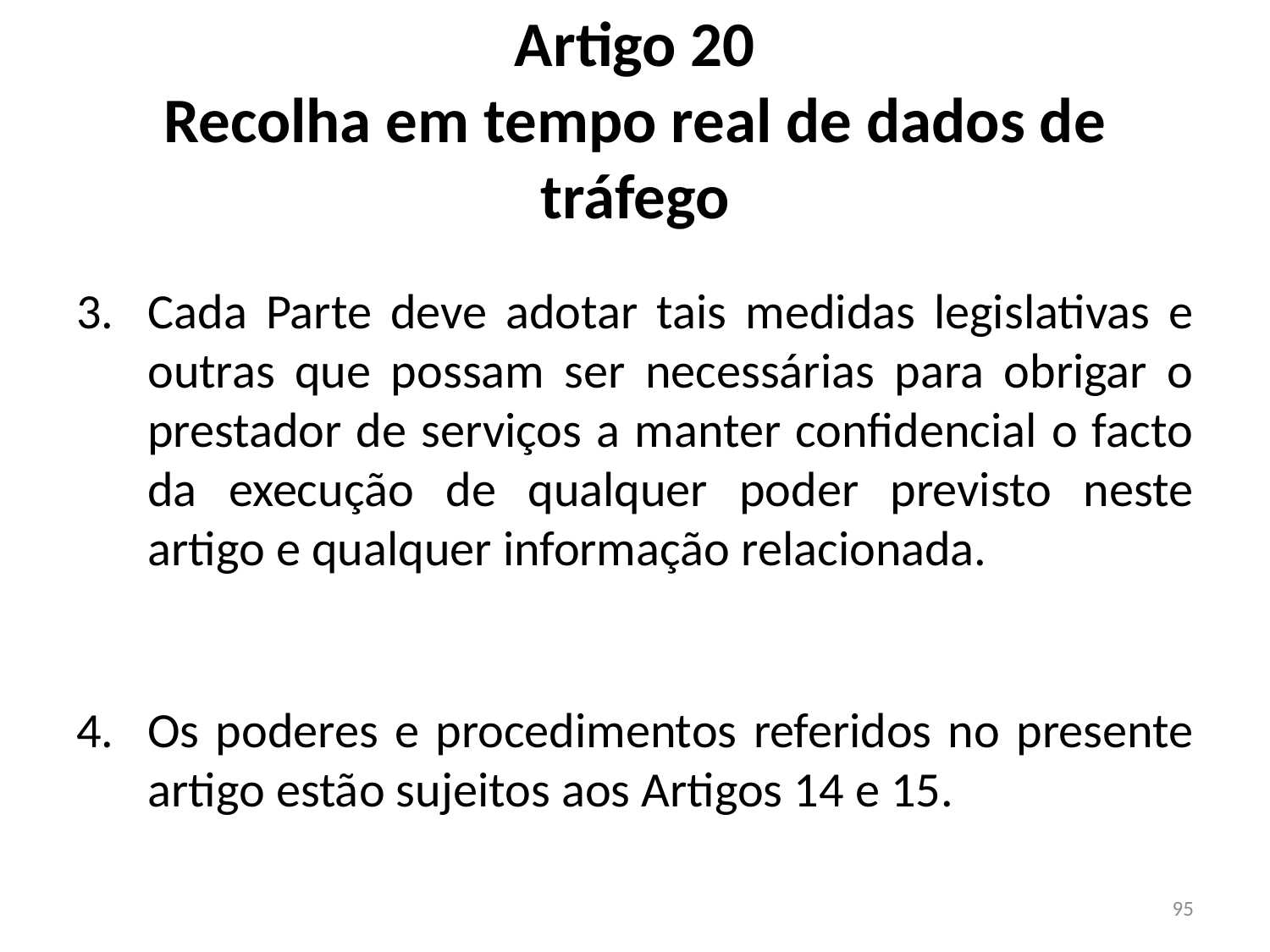

# Artigo 20 Recolha em tempo real de dados de tráfego
Cada Parte deve adotar tais medidas legislativas e outras que possam ser necessárias para obrigar o prestador de serviços a manter confidencial o facto da execução de qualquer poder previsto neste artigo e qualquer informação relacionada.

Os poderes e procedimentos referidos no presente artigo estão sujeitos aos Artigos 14 e 15.
95